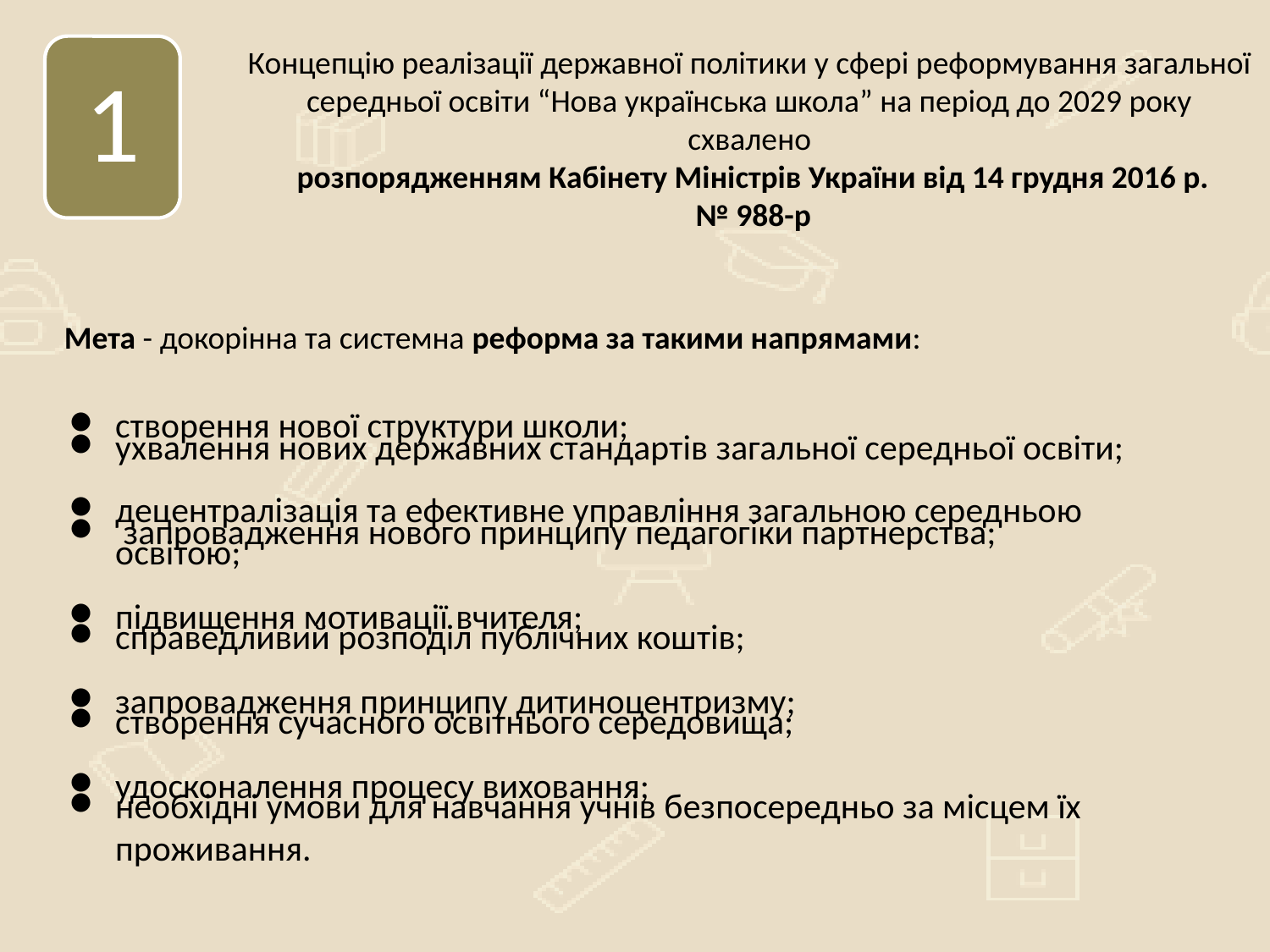

1
Концепцію реалізації державної політики у сфері реформування загальної середньої освіти “Нова українська школа” на період до 2029 року схвалено
 розпорядженням Кабінету Міністрів України від 14 грудня 2016 р.
 № 988-р
Мета - докорінна та системна реформа за такими напрямами:

ухвалення нових державних стандартів загальної середньої освіти;

 запровадження нового принципу педагогіки партнерства;

підвищення мотивації вчителя;

запровадження принципу дитиноцентризму;

удосконалення процесу виховання;

створення нової структури школи;

децентралізація та ефективне управління загальною середньою освітою;

справедливий розподіл публічних коштів;

створення сучасного освітнього середовища;

необхідні умови для навчання учнів безпосередньо за місцем їх проживання.